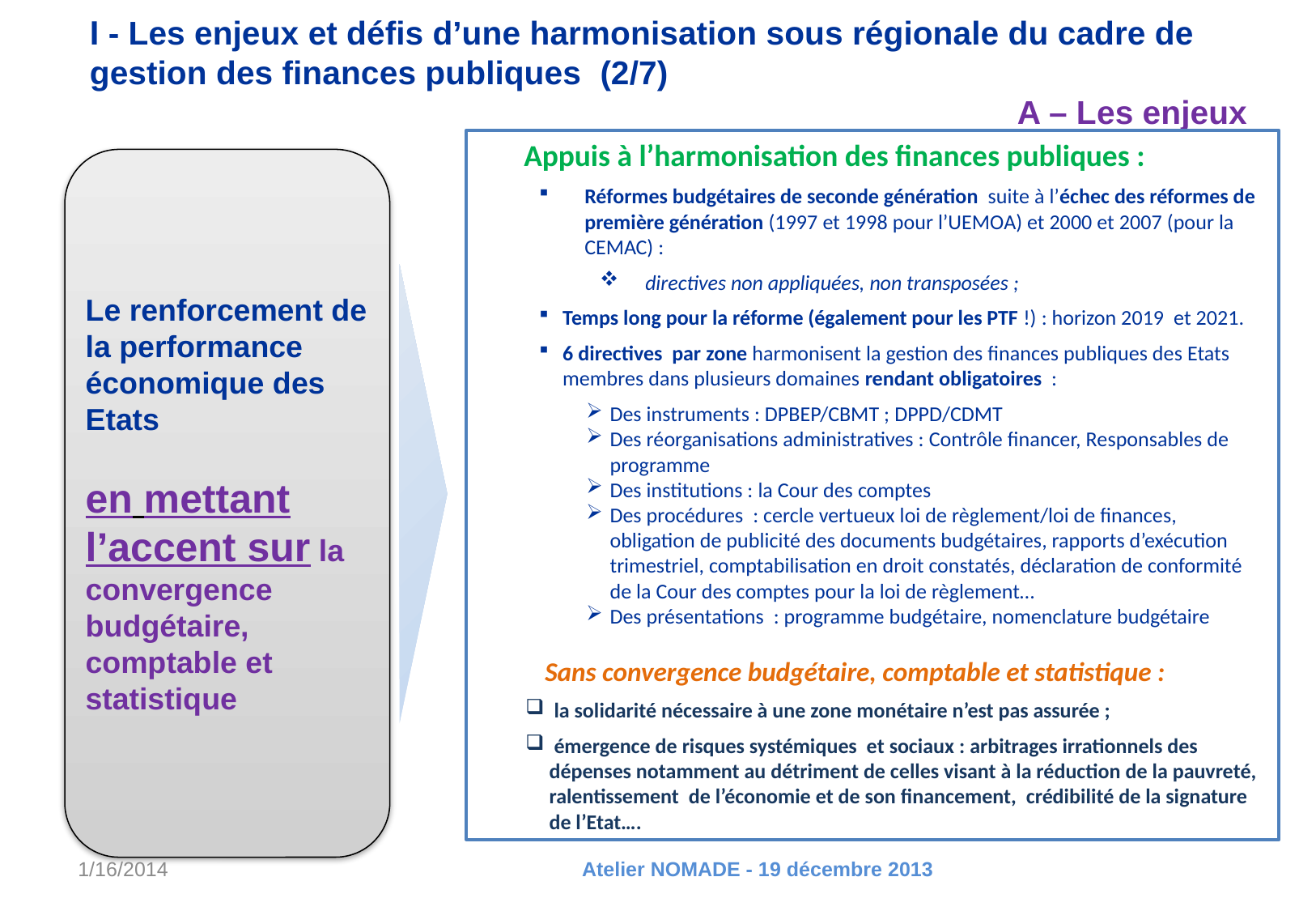

I - Les enjeux et défis d’une harmonisation sous régionale du cadre de gestion des finances publiques  (2/7)
A – Les enjeux
	Appuis à l’harmonisation des finances publiques :
Réformes budgétaires de seconde génération  suite à l’échec des réformes de première génération (1997 et 1998 pour l’UEMOA) et 2000 et 2007 (pour la CEMAC) :
directives non appliquées, non transposées ;
Temps long pour la réforme (également pour les PTF !) : horizon 2019  et 2021.
6 directives  par zone harmonisent la gestion des finances publiques des Etats membres dans plusieurs domaines rendant obligatoires  :
Des instruments : DPBEP/CBMT ; DPPD/CDMT
Des réorganisations administratives : Contrôle financer, Responsables de programme
Des institutions : la Cour des comptes
Des procédures  : cercle vertueux loi de règlement/loi de finances, obligation de publicité des documents budgétaires, rapports d’exécution trimestriel, comptabilisation en droit constatés, déclaration de conformité de la Cour des comptes pour la loi de règlement…
Des présentations  : programme budgétaire, nomenclature budgétaire

    Sans convergence budgétaire, comptable et statistique :
 la solidarité nécessaire à une zone monétaire n’est pas assurée ;
 émergence de risques systémiques  et sociaux : arbitrages irrationnels des dépenses notamment au détriment de celles visant à la réduction de la pauvreté,  ralentissement  de l’économie et de son financement,  crédibilité de la signature de l’Etat….
Le renforcement de la performance économique des Etats

en mettant l’accent sur la convergence budgétaire, comptable et statistique

Atelier NOMADE - 19 décembre 2013
1/16/2014
8